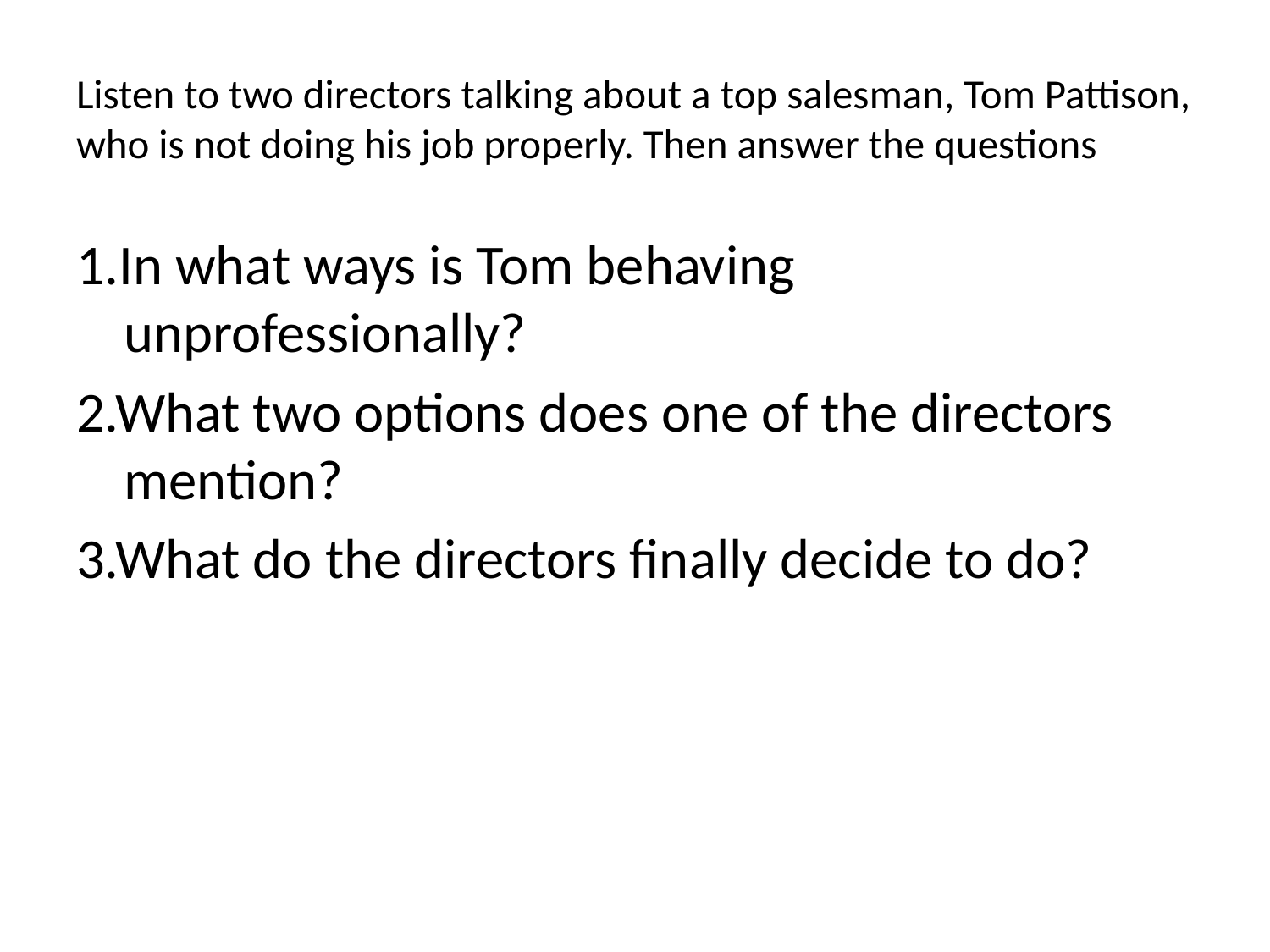

# Listen to two directors talking about a top salesman, Tom Pattison, who is not doing his job properly. Then answer the questions
1.In what ways is Tom behaving unprofessionally?
2.What two options does one of the directors mention?
3.What do the directors finally decide to do?